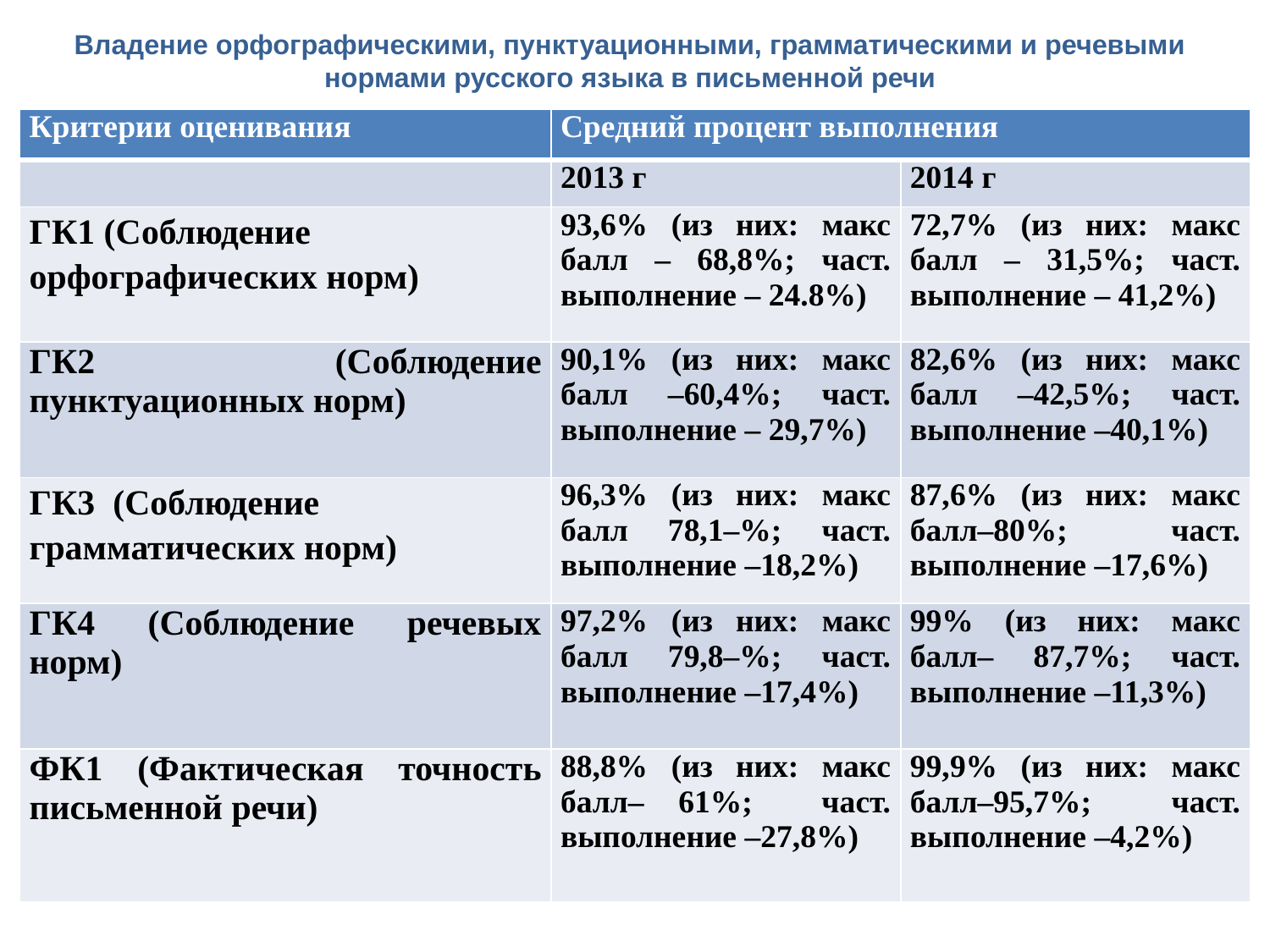

# Владение орфографическими, пунктуационными, грамматическими и речевыми нормами русского языка в письменной речи
| Критерии оценивания | Средний процент выполнения |  |
| --- | --- | --- |
|  | 2013 г | 2014 г |
| ГК1 (Соблюдение орфографических норм) | 93,6% (из них: макс балл – 68,8%; част. выполнение – 24.8%) | 72,7% (из них: макс балл – 31,5%; част. выполнение – 41,2%) |
| ГК2 (Соблюдение пунктуационных норм) | 90,1% (из них: макс балл –60,4%; част. выполнение – 29,7%) | 82,6% (из них: макс балл –42,5%; част. выполнение –40,1%) |
| ГК3 (Соблюдение грамматических норм) | 96,3% (из них: макс балл 78,1–%; част. выполнение –18,2%) | 87,6% (из них: макс балл–80%; част. выполнение –17,6%) |
| ГК4 (Соблюдение речевых норм) | 97,2% (из них: макс балл 79,8–%; част. выполнение –17,4%) | 99% (из них: макс балл– 87,7%; част. выполнение –11,3%) |
| ФК1 (Фактическая точность письменной речи) | 88,8% (из них: макс балл– 61%; част. выполнение –27,8%) | 99,9% (из них: макс балл–95,7%; част. выполнение –4,2%) |